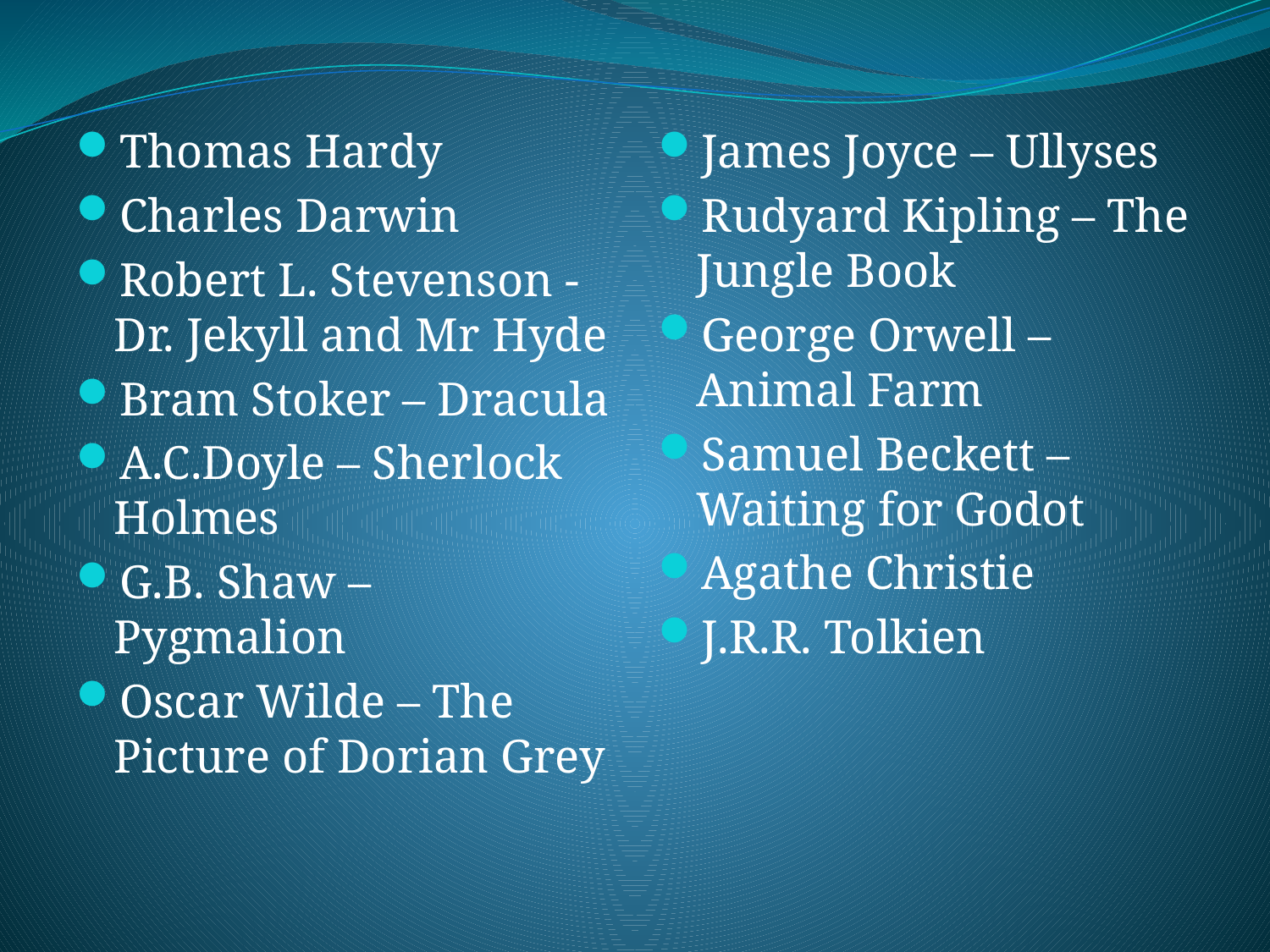

#
Thomas Hardy
Charles Darwin
Robert L. Stevenson - Dr. Jekyll and Mr Hyde
Bram Stoker – Dracula
A.C.Doyle – Sherlock Holmes
G.B. Shaw – Pygmalion
Oscar Wilde – The Picture of Dorian Grey
James Joyce – Ullyses
Rudyard Kipling – The Jungle Book
George Orwell – Animal Farm
Samuel Beckett – Waiting for Godot
Agathe Christie
J.R.R. Tolkien